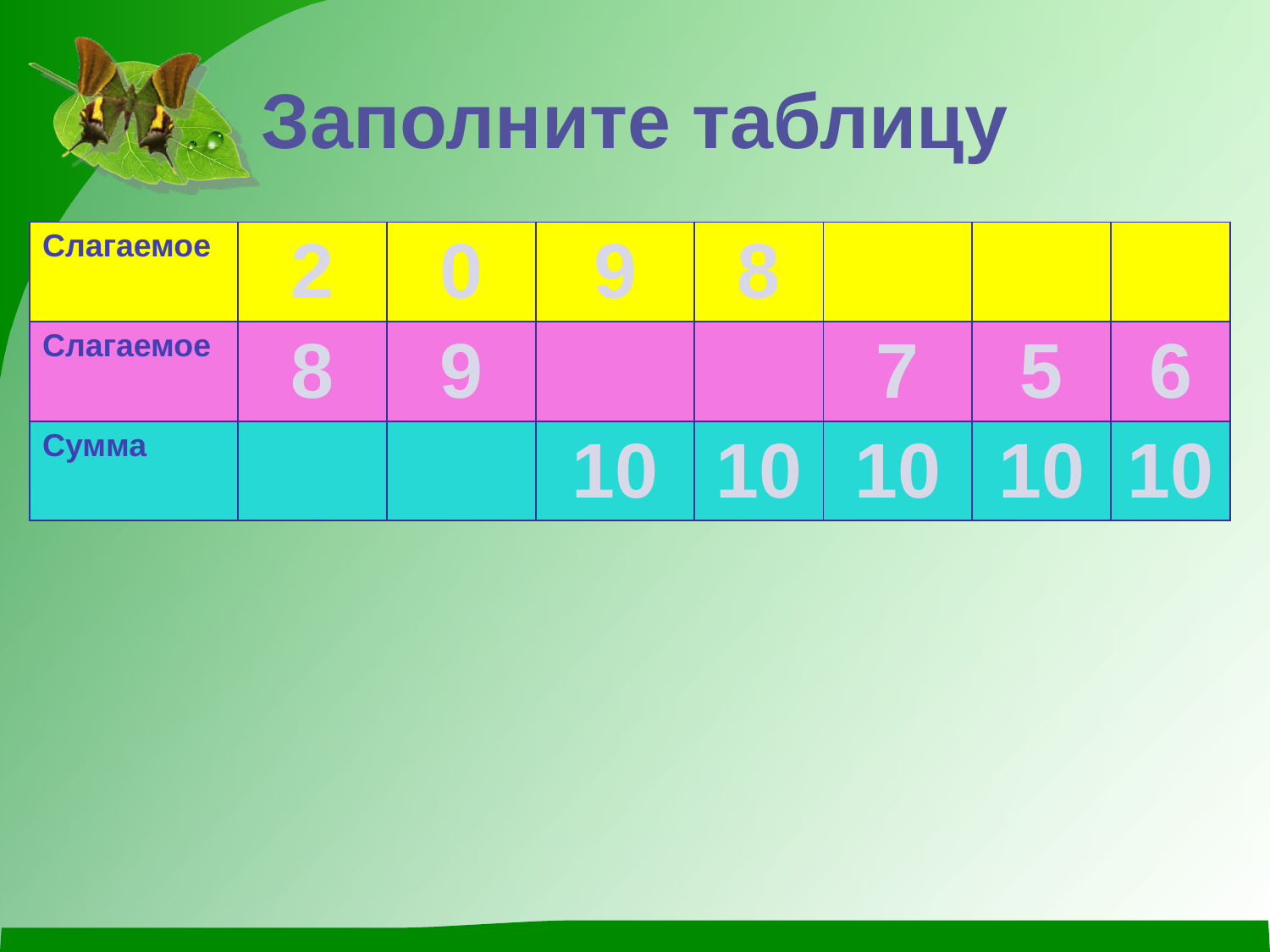

# Заполните таблицу
| Слагаемое | 2 | 0 | 9 | 8 |  |  |  |
| --- | --- | --- | --- | --- | --- | --- | --- |
| Слагаемое | 8 | 9 |  |  | 7 | 5 | 6 |
| Сумма |  |  | 10 | 10 | 10 | 10 | 10 |